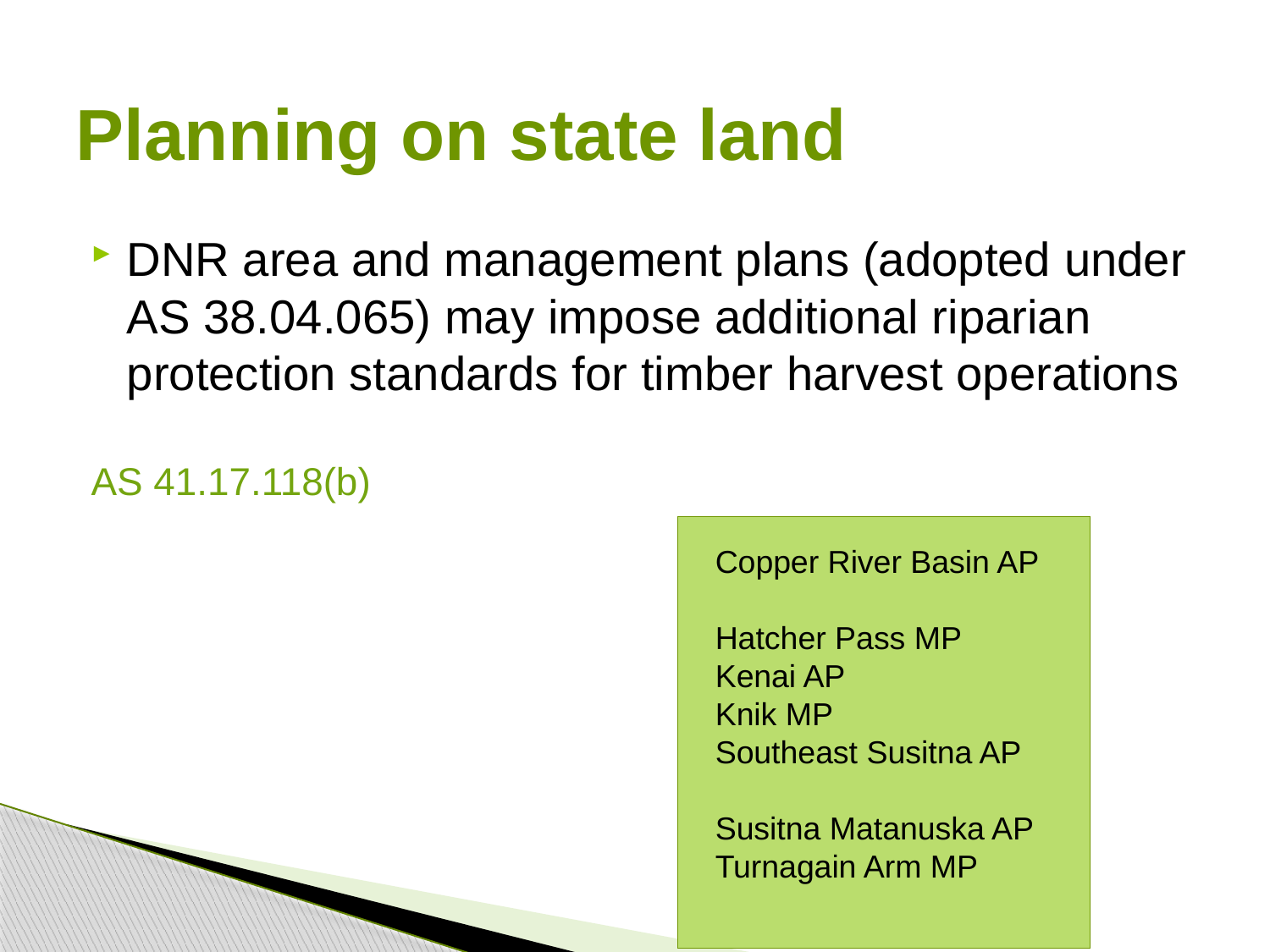

# Planning on state land
DNR area and management plans (adopted under AS 38.04.065) may impose additional riparian protection standards for timber harvest operations

AS 41.17.118(b)

Copper River Basin AP
Hatcher Pass MP
Kenai AP
Knik MP
Southeast Susitna AP
Susitna Matanuska AP
Turnagain Arm MP